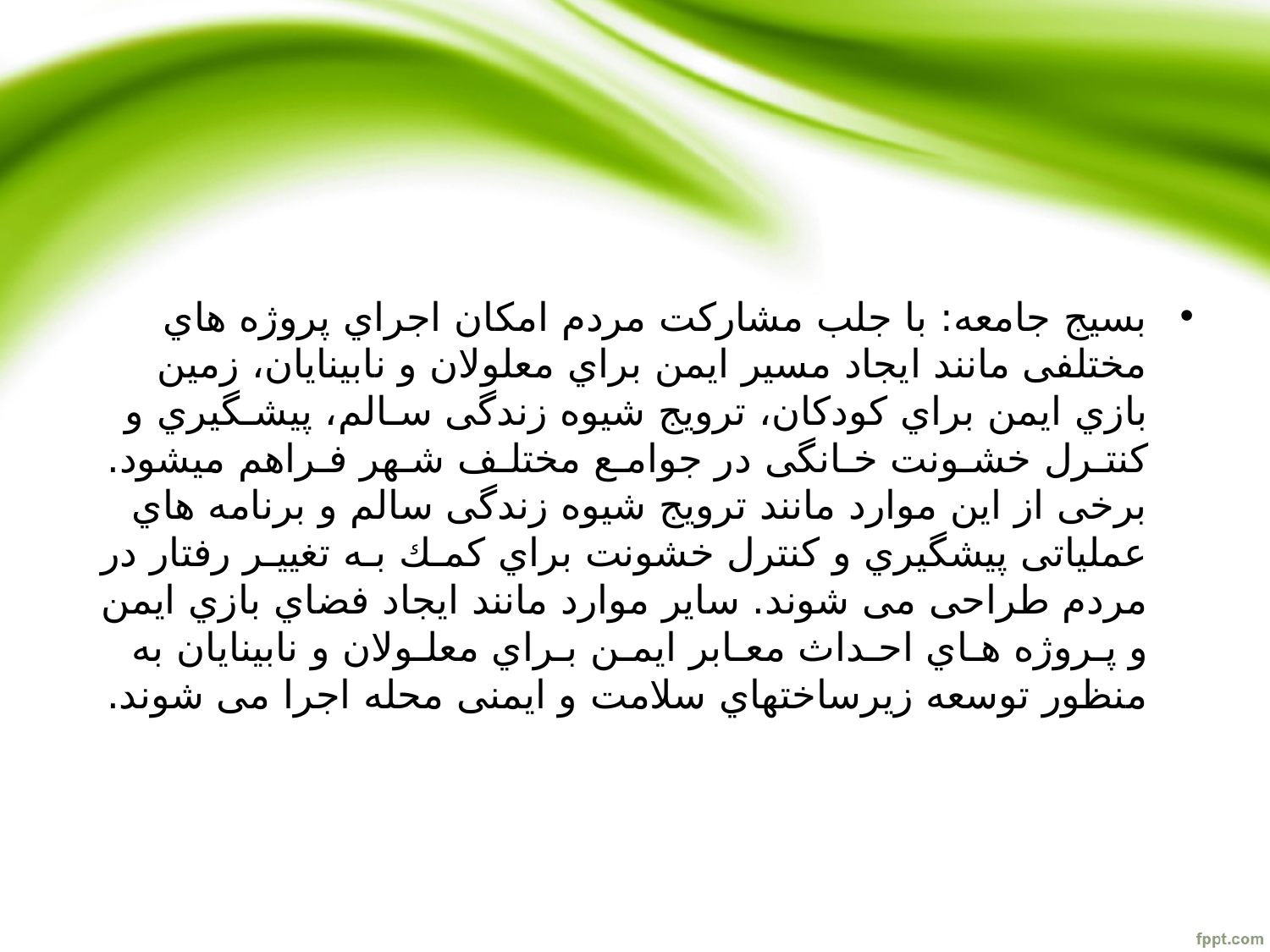

#
بسیج جامعه: با جلب مشارکت مردم امکان اجراي پروژه هاي مختلفی مانند ایجاد مسیر ایمن براي معلولان و نابینایان، زمین بازي ایمن براي کودکان، ترویج شیوه زندگی سـالم، پیشـگیري و کنتـرل خشـونت خـانگی در جوامـع مختلـف شـهر فـراهم میشود.
برخی از این موارد مانند ترویج شیوه زندگی سالم و برنامه هاي عملیاتی پیشگیري و کنترل خشونت براي کمـك بـه تغییـر رفتار در مردم طراحی می شوند. سایر موارد مانند ایجاد فضاي بازي ایمن و پـروژه هـاي احـداث معـابر ایمـن بـراي معلـولان و نابینایان به منظور توسعه زیرساختهاي سلامت و ایمنی محله اجرا می شوند.